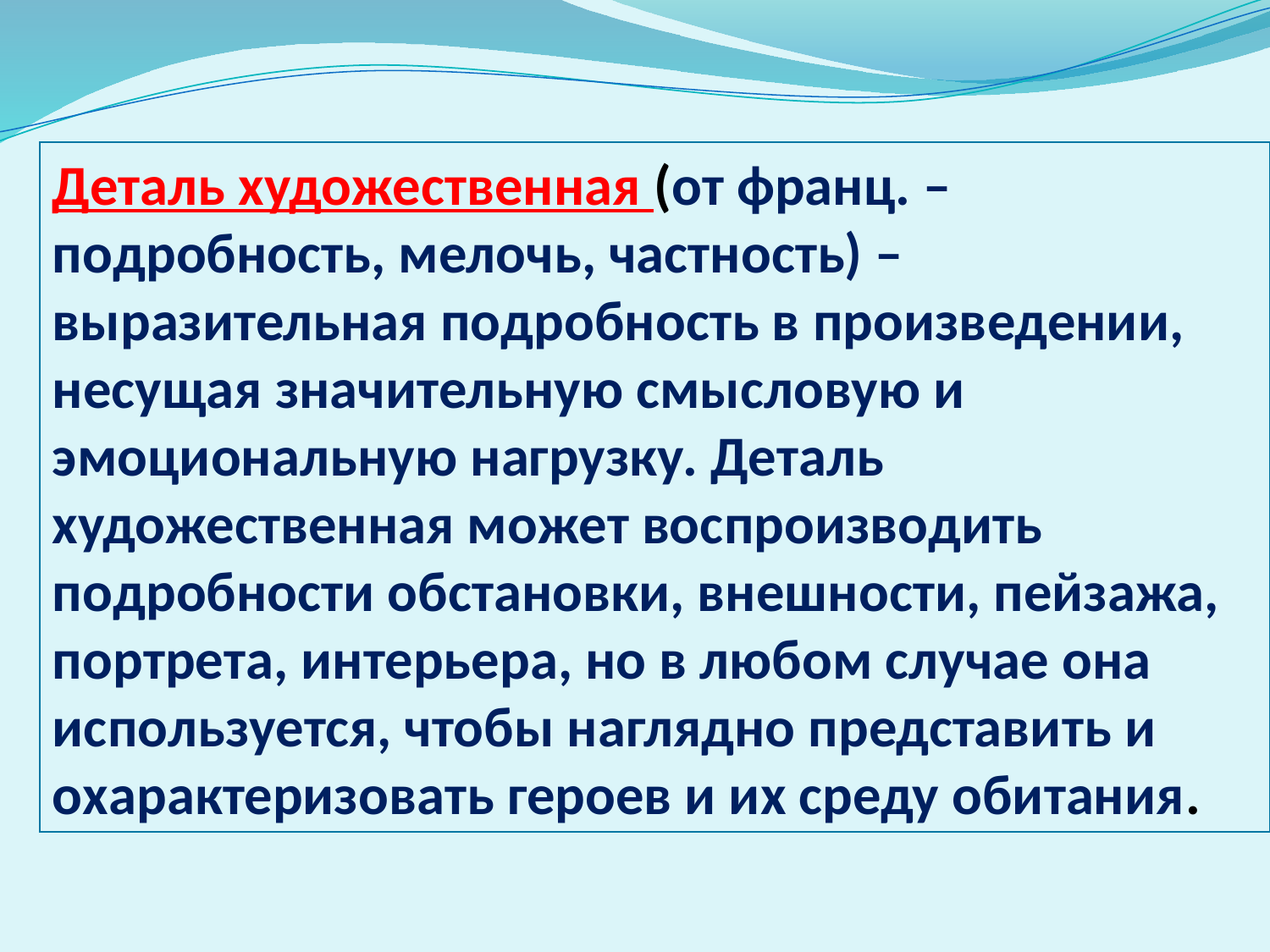

Деталь художественная (от франц. – подробность, мелочь, частность) – выразительная подробность в произведении, несущая значительную смысловую и эмоциональную нагрузку. Деталь художественная может воспроизводить подробности обстановки, внешности, пейзажа, портрета, интерьера, но в любом случае она используется, чтобы наглядно представить и охарактеризовать героев и их среду обитания.